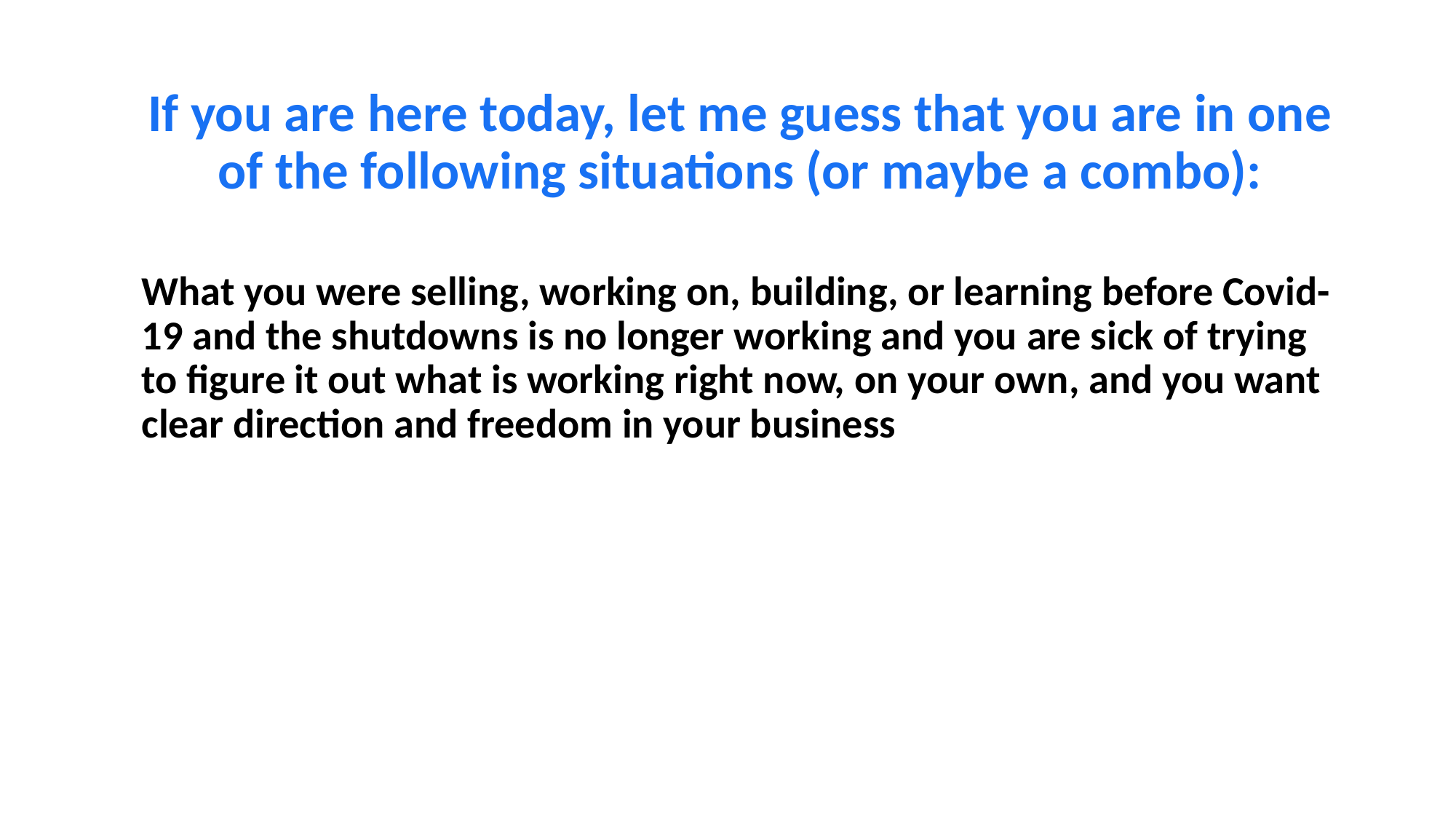

If you are here today, let me guess that you are in one of the following situations (or maybe a combo):

What you were selling, working on, building, or learning before Covid-19 and the shutdowns is no longer working and you are sick of trying to figure it out what is working right now, on your own, and you want clear direction and freedom in your business